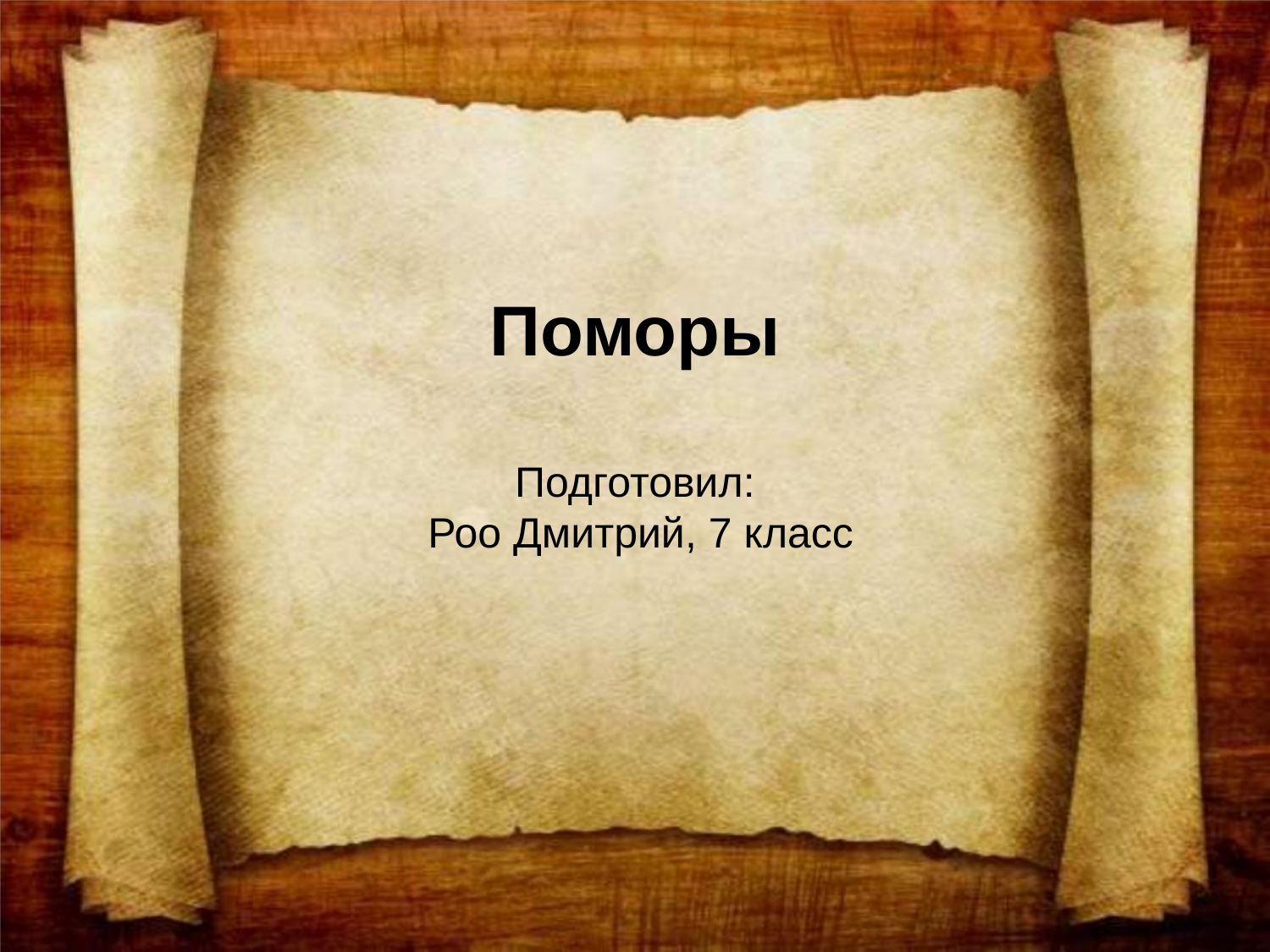

Поморы
Подготовил:
 Роо Дмитрий, 7 класс
#